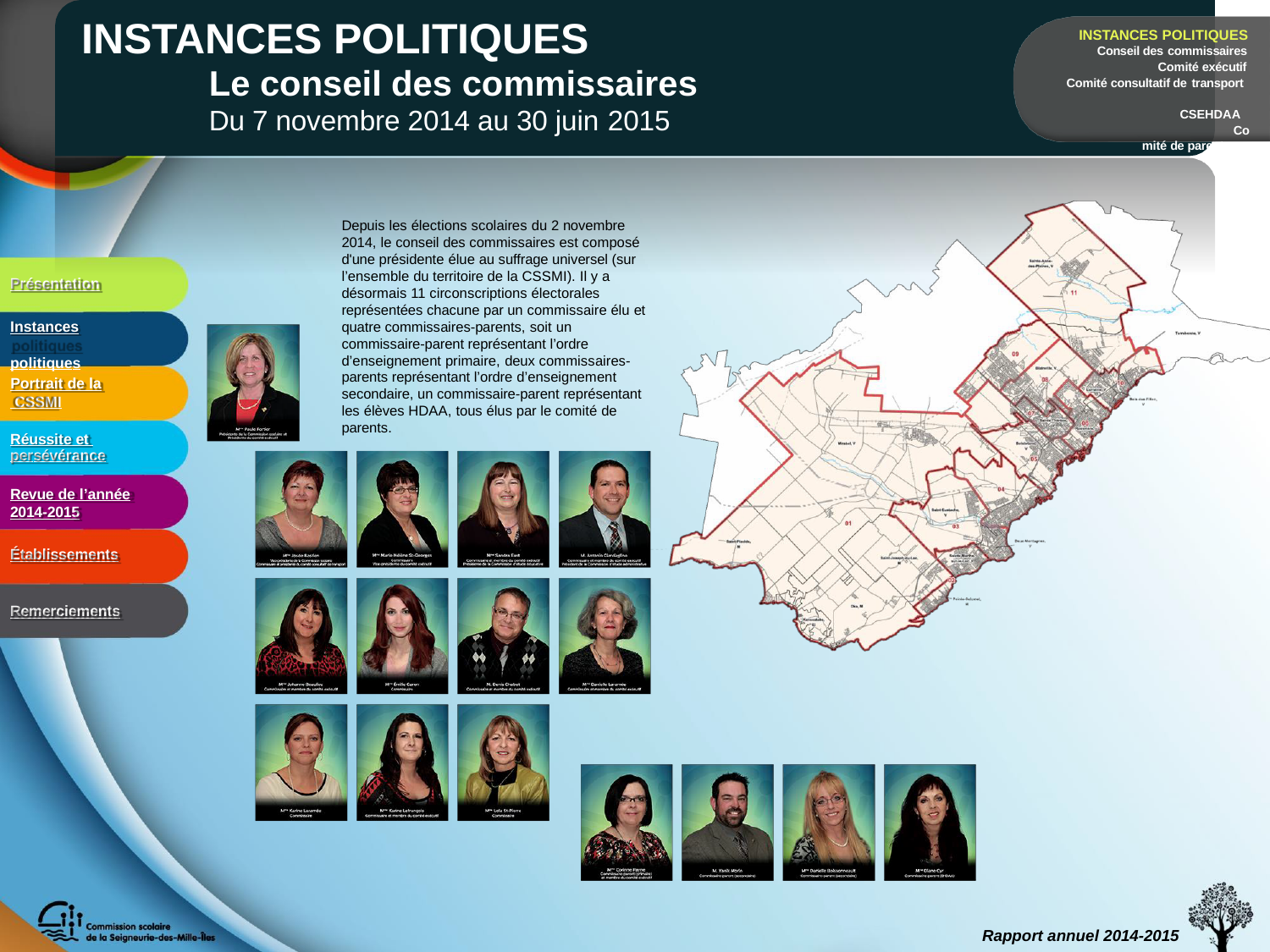

# INSTANCES POLITIQUES

INSTANCES POLITIQUES
Conseil des commissaires
Comité exécutif  Comité consultatif de transport
CCSEHDAA
Comité de parents
Le conseil des commissaires
Du 7 novembre 2014 au 30 juin 2015

Depuis les élections scolaires du 2 novembre  2014, le conseil des commissaires est composé  d'une présidente élue au suffrage universel (sur  l’ensemble du territoire de la CSSMI). Il y a  désormais 11 circonscriptions électorales  représentées chacune par un commissaire élu et  quatre commissaires-parents, soit un  commissaire-parent représentant l’ordre  d’enseignement primaire, deux commissaires-  parents représentant l’ordre d’enseignement  secondaire, un commissaire-parent représentant  les élèves HDAA, tous élus par le comité de  parents.

Présentation

Instances  politiques

Portrait de la  CSSMI

Réussite et  persévérance

Revue de l’année
2014-2015

Établissements

Remerciements

Rapport annuel 2014-2015